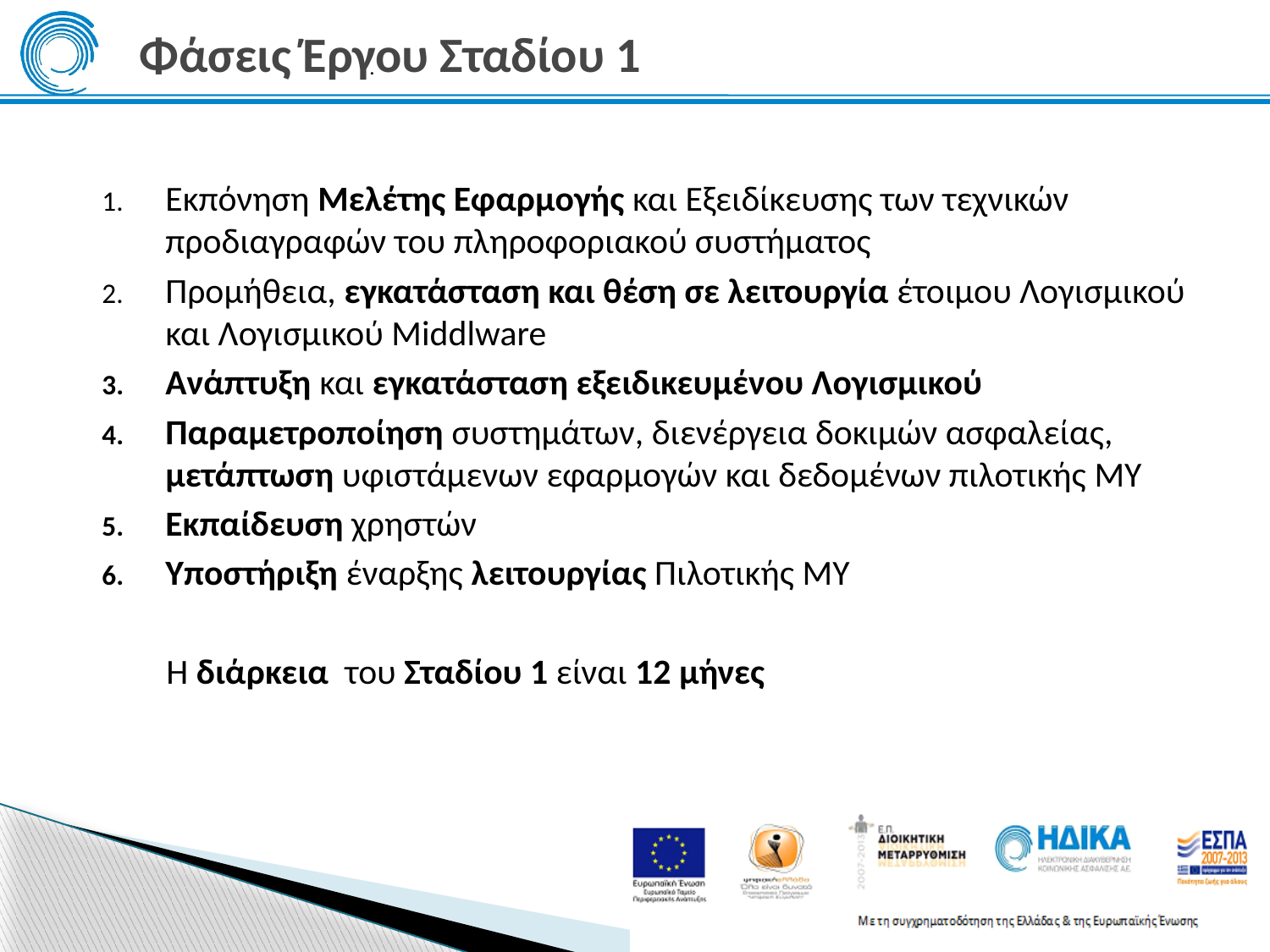

# Φάσεις Έργου Σταδίου 1
.

Εκπόνηση Μελέτης Εφαρμογής και Εξειδίκευσης των τεχνικών προδιαγραφών του πληροφοριακού συστήματος
Προμήθεια, εγκατάσταση και θέση σε λειτουργία έτοιμου Λογισμικού και Λογισμικού Middlware
Ανάπτυξη και εγκατάσταση εξειδικευμένου Λογισμικού
Παραμετροποίηση συστημάτων, διενέργεια δοκιμών ασφαλείας, μετάπτωση υφιστάμενων εφαρμογών και δεδομένων πιλοτικής ΜΥ
Εκπαίδευση χρηστών
Υποστήριξη έναρξης λειτουργίας Πιλοτικής ΜΥ

        Η διάρκεια  του Σταδίου 1 είναι 12 μήνες